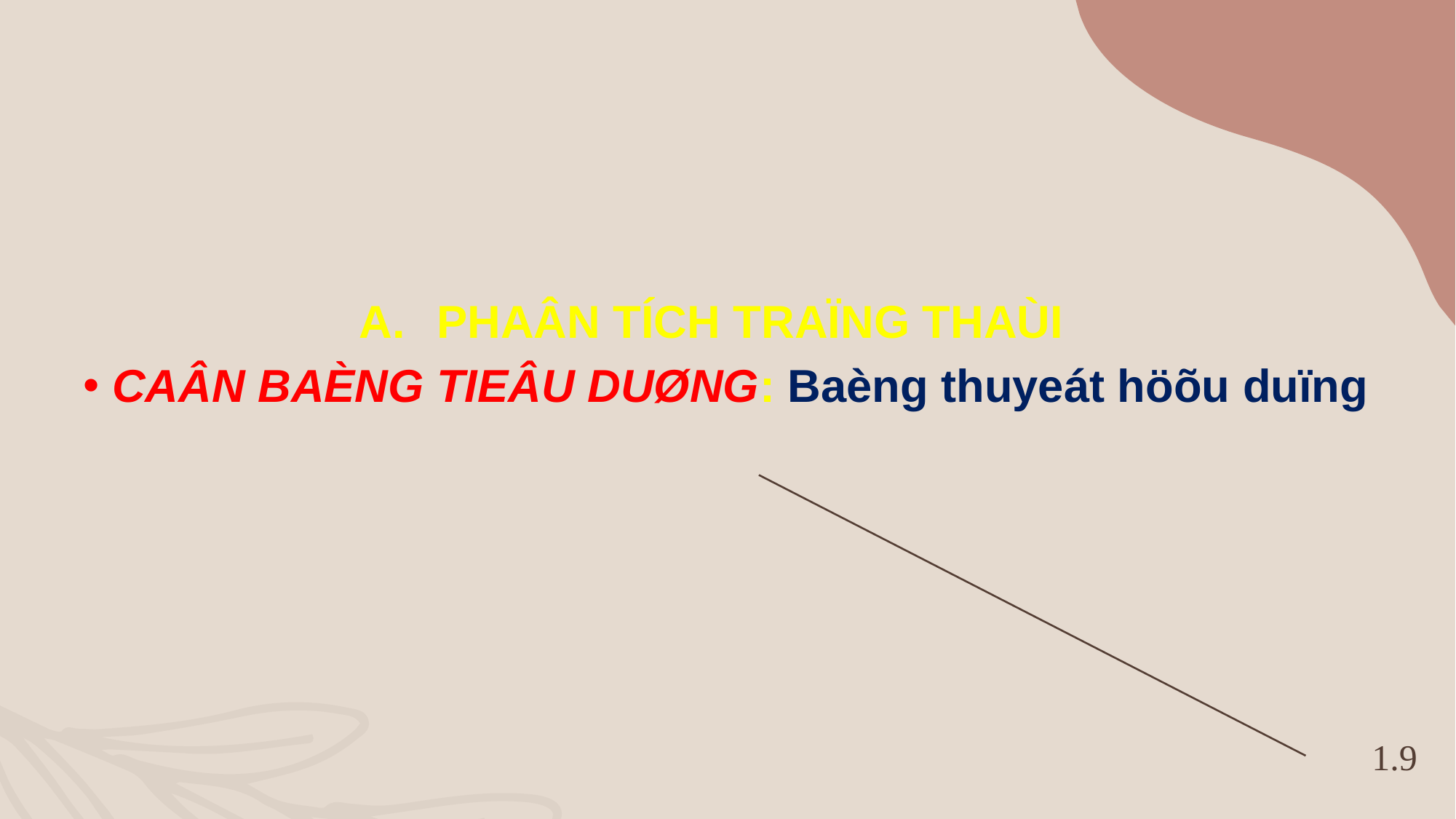

PHAÂN TÍCH TRAÏNG THAÙI
CAÂN BAÈNG TIEÂU DUØNG: Baèng thuyeát höõu duïng

1.9